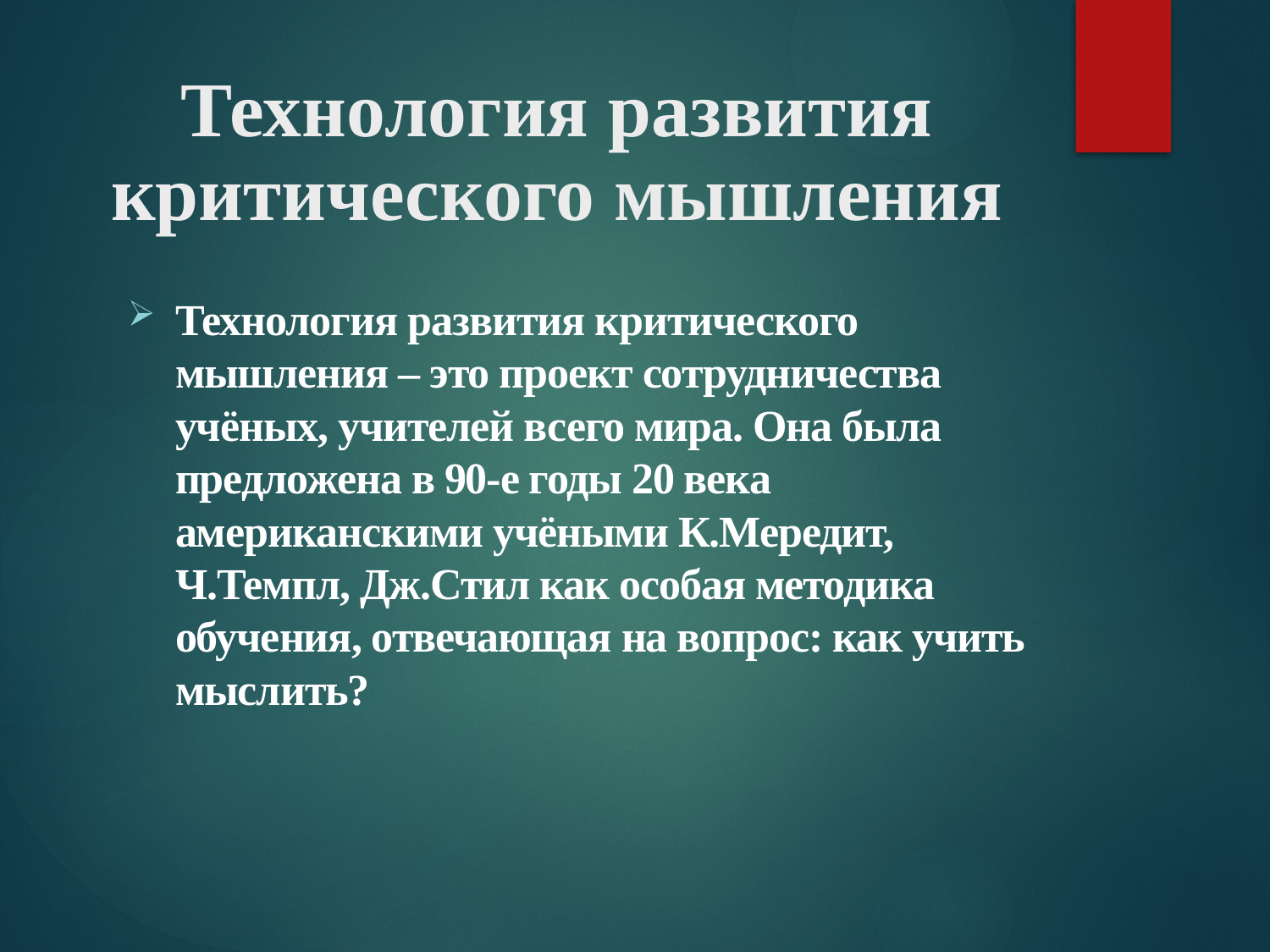

# Технология развития критического мышления
Технология развития критического мышления – это проект сотрудничества учёных, учителей всего мира. Она была предложена в 90-е годы 20 века американскими учёными К.Мередит, Ч.Темпл, Дж.Стил как особая методика обучения, отвечающая на вопрос: как учить мыслить?